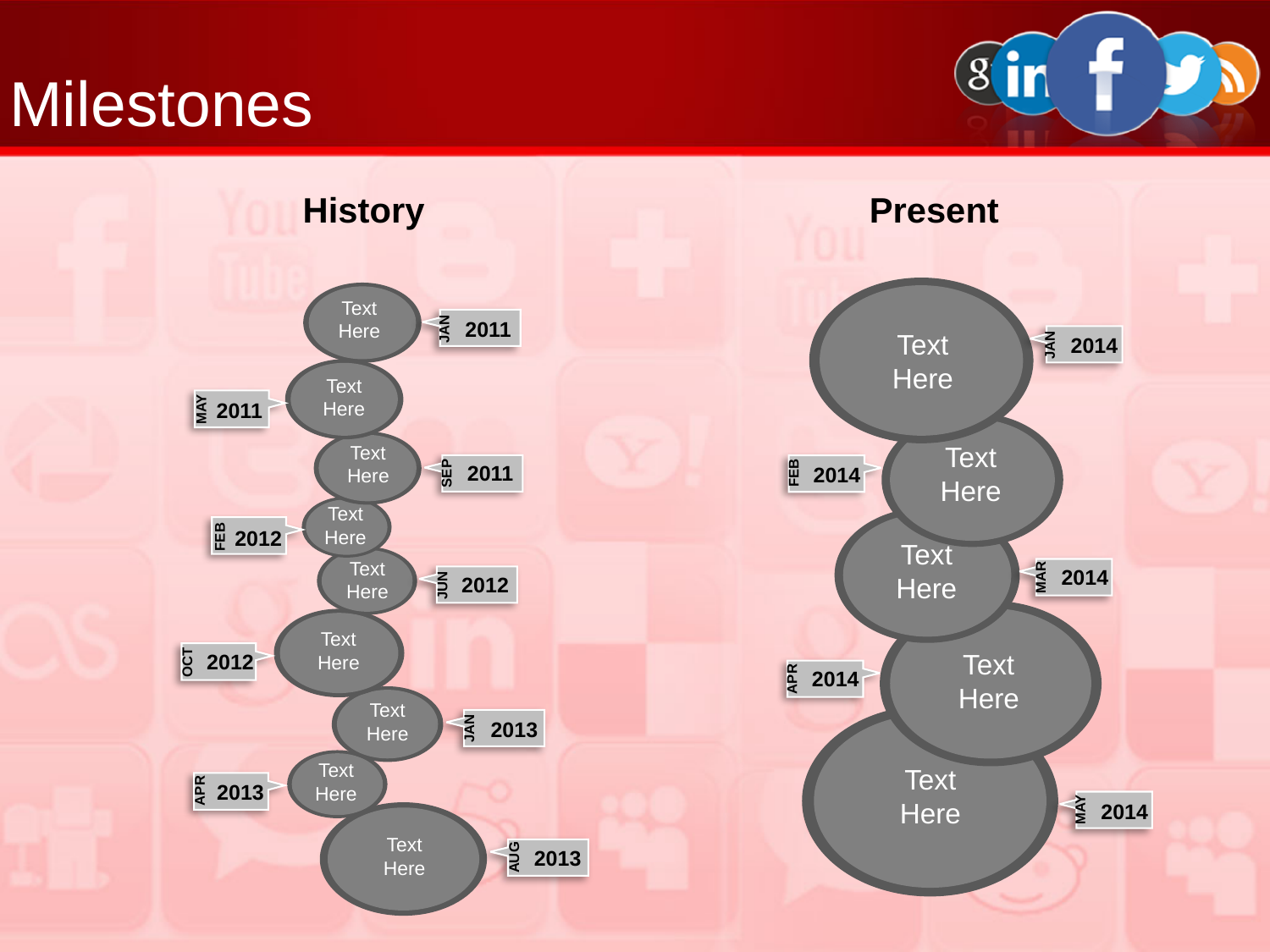

Milestones
History

Text Here
JAN
2011

Text Here
MAY
2011

Text Here
SEP
2011

Text Here
FEB
2012

Text Here
JUN
2012

Text Here
OCT
2012

Text Here
JAN
2013

Text Here
APR
2013

Text Here
AUG
2013
Present

Text Here
JAN
2014

Text Here
FEB
2014
Text Here

MAR
2014

Text Here
APR
2014
Text Here

MAY
2014